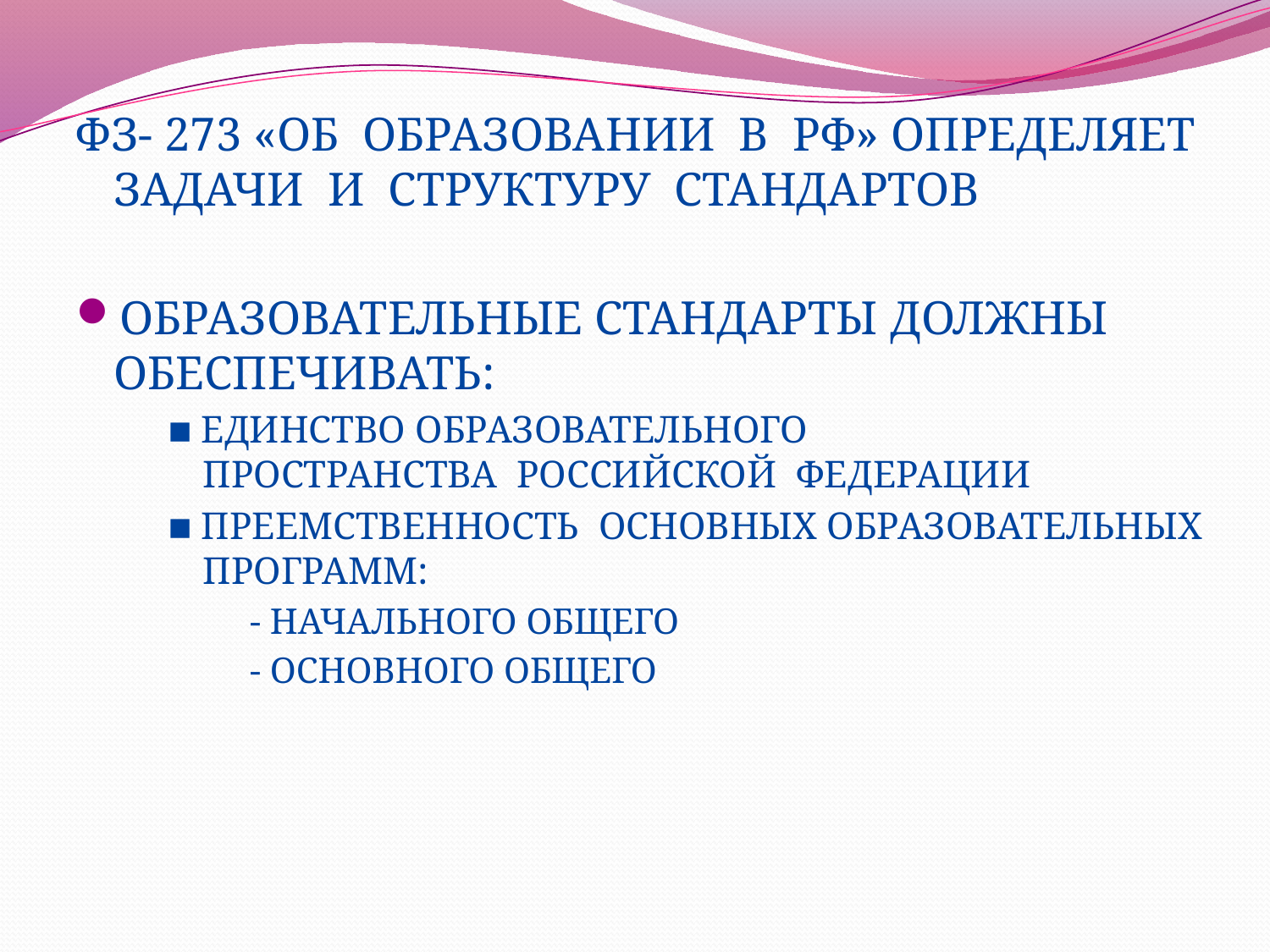

ФЗ- 273 «ОБ  ОБРАЗОВАНИИ  В  РФ» ОПРЕДЕЛЯЕТ ЗАДАЧИ  И  СТРУКТУРУ  СТАНДАРТОВ

ОБРАЗОВАТЕЛЬНЫЕ СТАНДАРТЫ ДОЛЖНЫ ОБЕСПЕЧИВАТЬ:
◼ ЕДИНСТВО ОБРАЗОВАТЕЛЬНОГО                ПРОСТРАНСТВА  РОССИЙСКОЙ  ФЕДЕРАЦИИ
◼ ПРЕЕМСТВЕННОСТЬ  ОСНОВНЫХ ОБРАЗОВАТЕЛЬНЫХ ПРОГРАММ:
- НАЧАЛЬНОГО ОБЩЕГО
- ОСНОВНОГО ОБЩЕГО